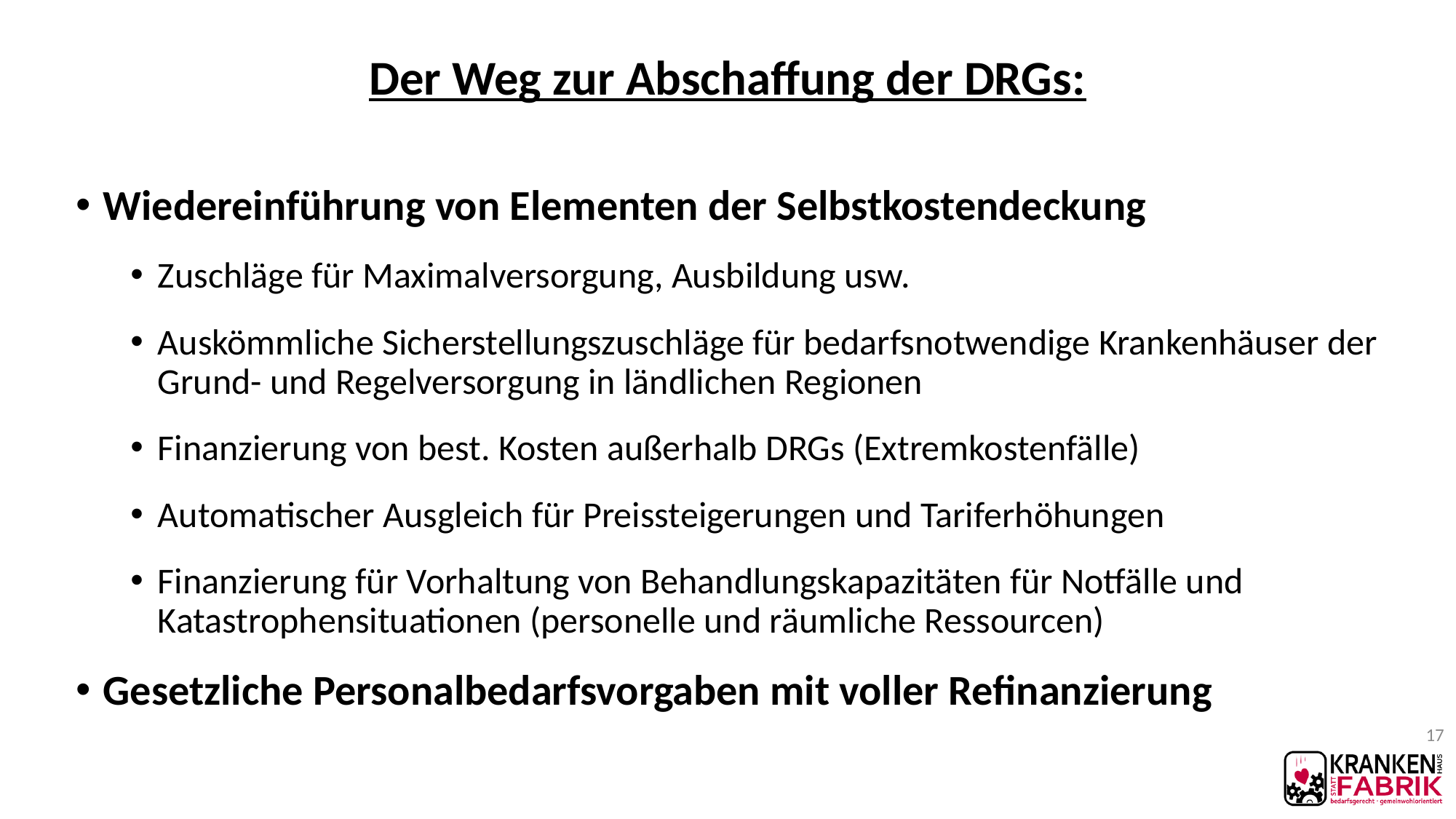

# Der Weg zur Abschaffung der DRGs:
Wiedereinführung von Elementen der Selbstkostendeckung
Zuschläge für Maximalversorgung, Ausbildung usw.
Auskömmliche Sicherstellungszuschläge für bedarfsnotwendige Krankenhäuser der Grund- und Regelversorgung in ländlichen Regionen
Finanzierung von best. Kosten außerhalb DRGs (Extremkostenfälle)
Automatischer Ausgleich für Preissteigerungen und Tariferhöhungen
Finanzierung für Vorhaltung von Behandlungskapazitäten für Notfälle und Katastrophensituationen (personelle und räumliche Ressourcen)
Gesetzliche Personalbedarfsvorgaben mit voller Refinanzierung
17